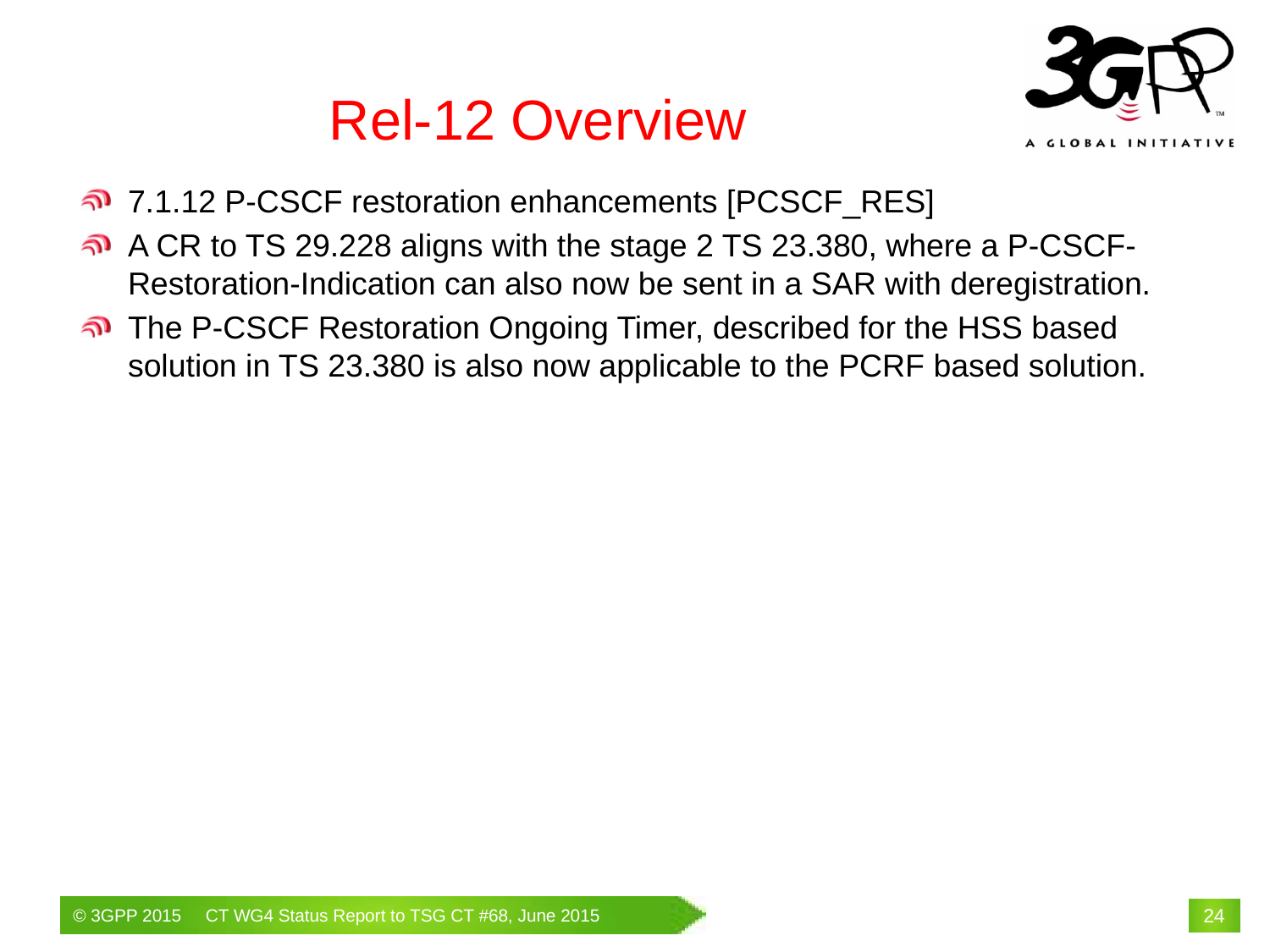

# Rel-12 Overview
7.1.12 P-CSCF restoration enhancements [PCSCF_RES]
A CR to TS 29.228 aligns with the stage 2 TS 23.380, where a P-CSCF-Restoration-Indication can also now be sent in a SAR with deregistration.
The P-CSCF Restoration Ongoing Timer, described for the HSS based solution in TS 23.380 is also now applicable to the PCRF based solution.